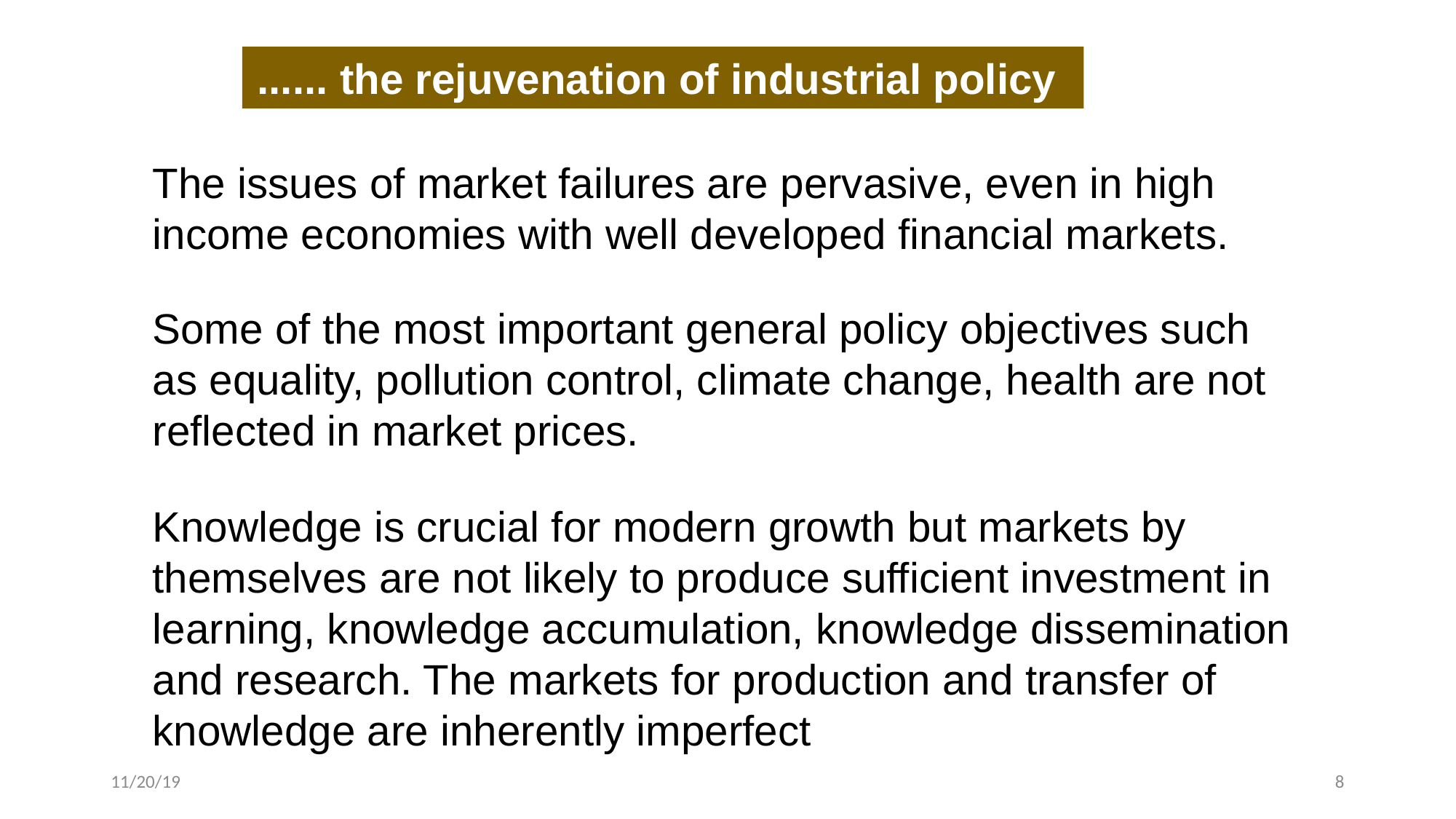

...... the rejuvenation of industrial policy
The issues of market failures are pervasive, even in high income economies with well developed financial markets.
Some of the most important general policy objectives such as equality, pollution control, climate change, health are not reflected in market prices.
Knowledge is crucial for modern growth but markets by themselves are not likely to produce sufficient investment in learning, knowledge accumulation, knowledge dissemination and research. The markets for production and transfer of knowledge are inherently imperfect
11/20/19

8